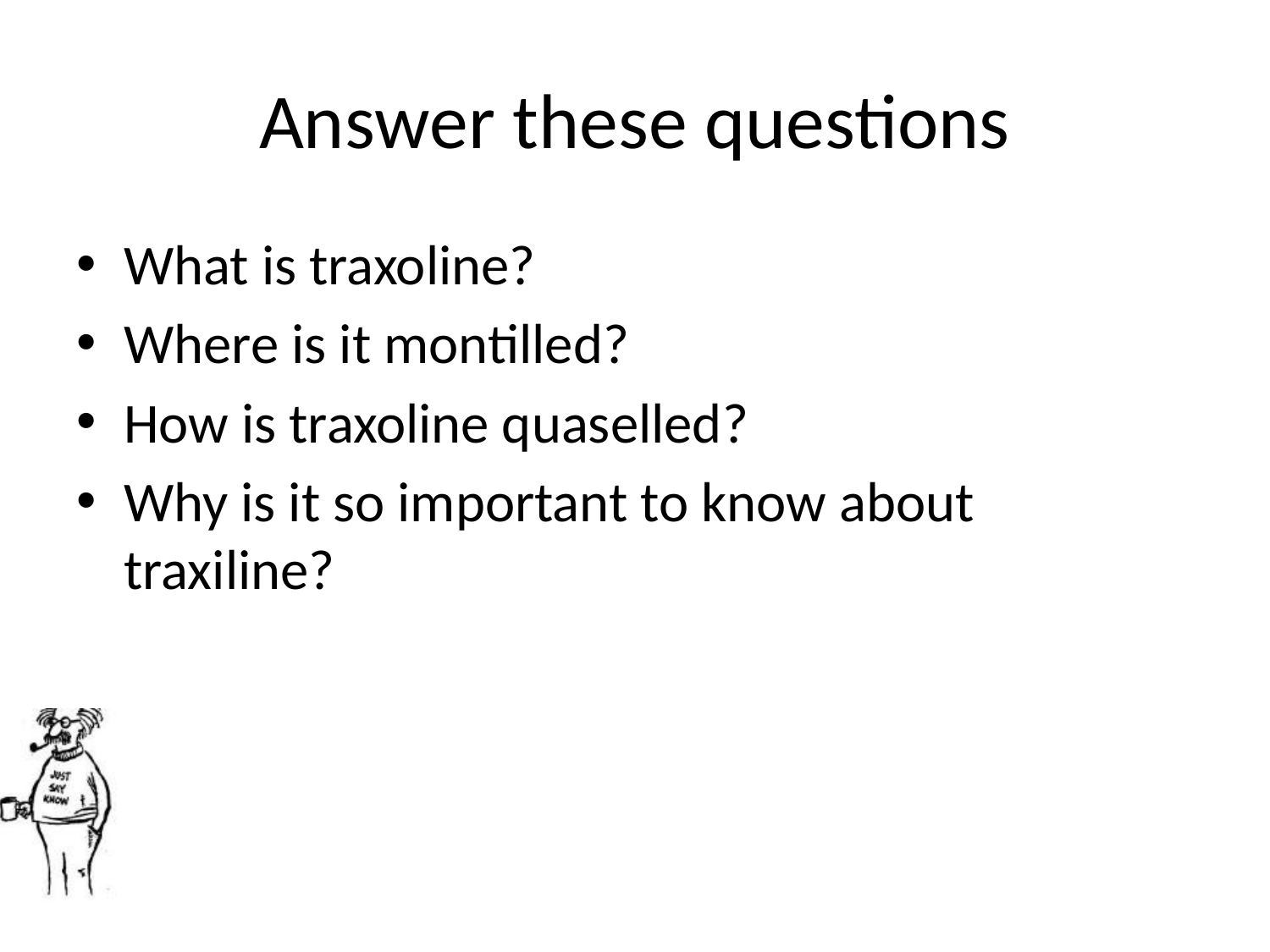

# Answer these questions
What is traxoline?
Where is it montilled?
How is traxoline quaselled?
Why is it so important to know about traxiline?